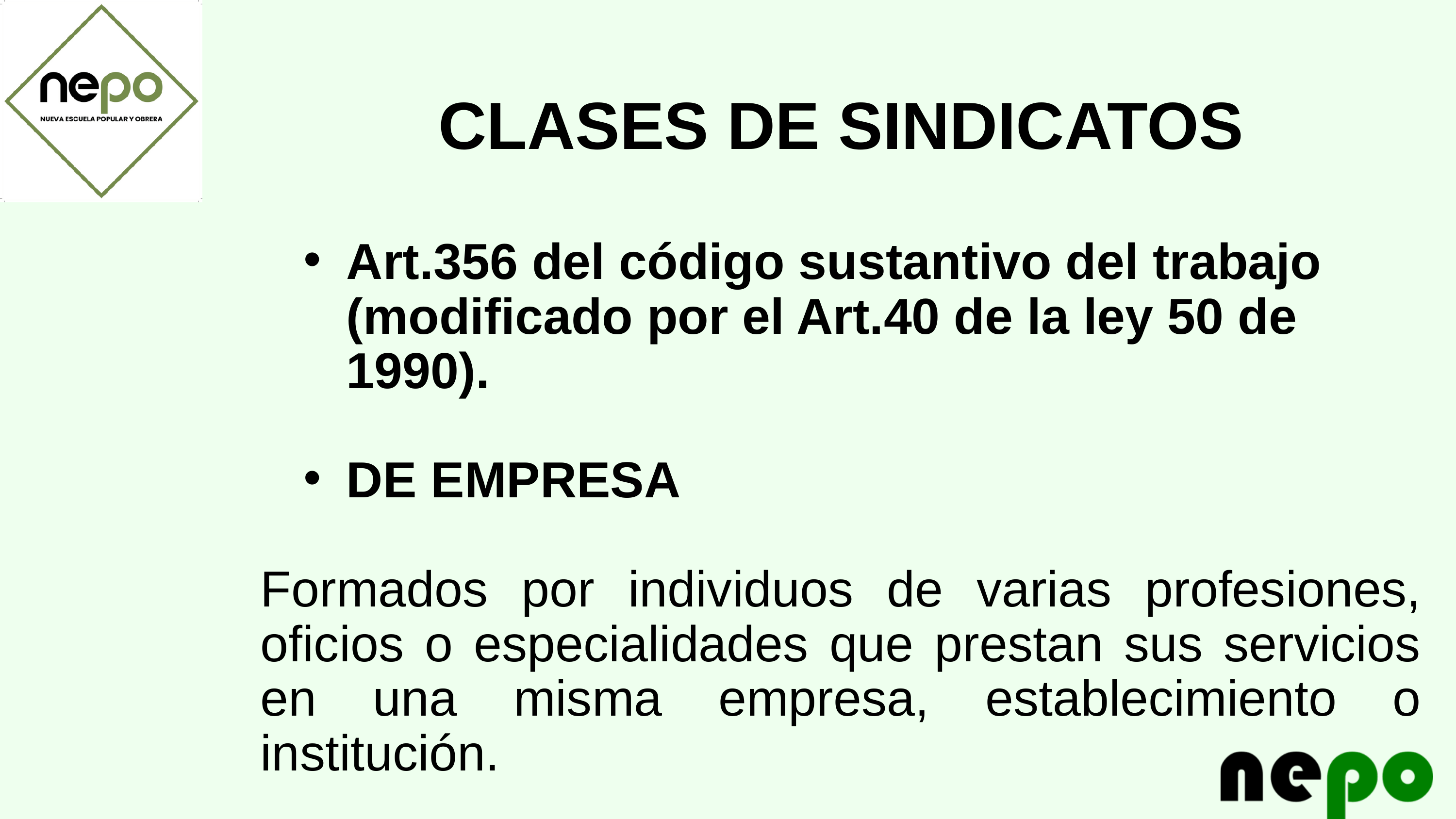

CLASES DE SINDICATOS

Art.356 del código sustantivo del trabajo (modificado por el Art.40 de la ley 50 de 1990).

DE EMPRESA

Formados por individuos de varias profesiones, oficios o especialidades que prestan sus servicios en una misma empresa, establecimiento o institución.